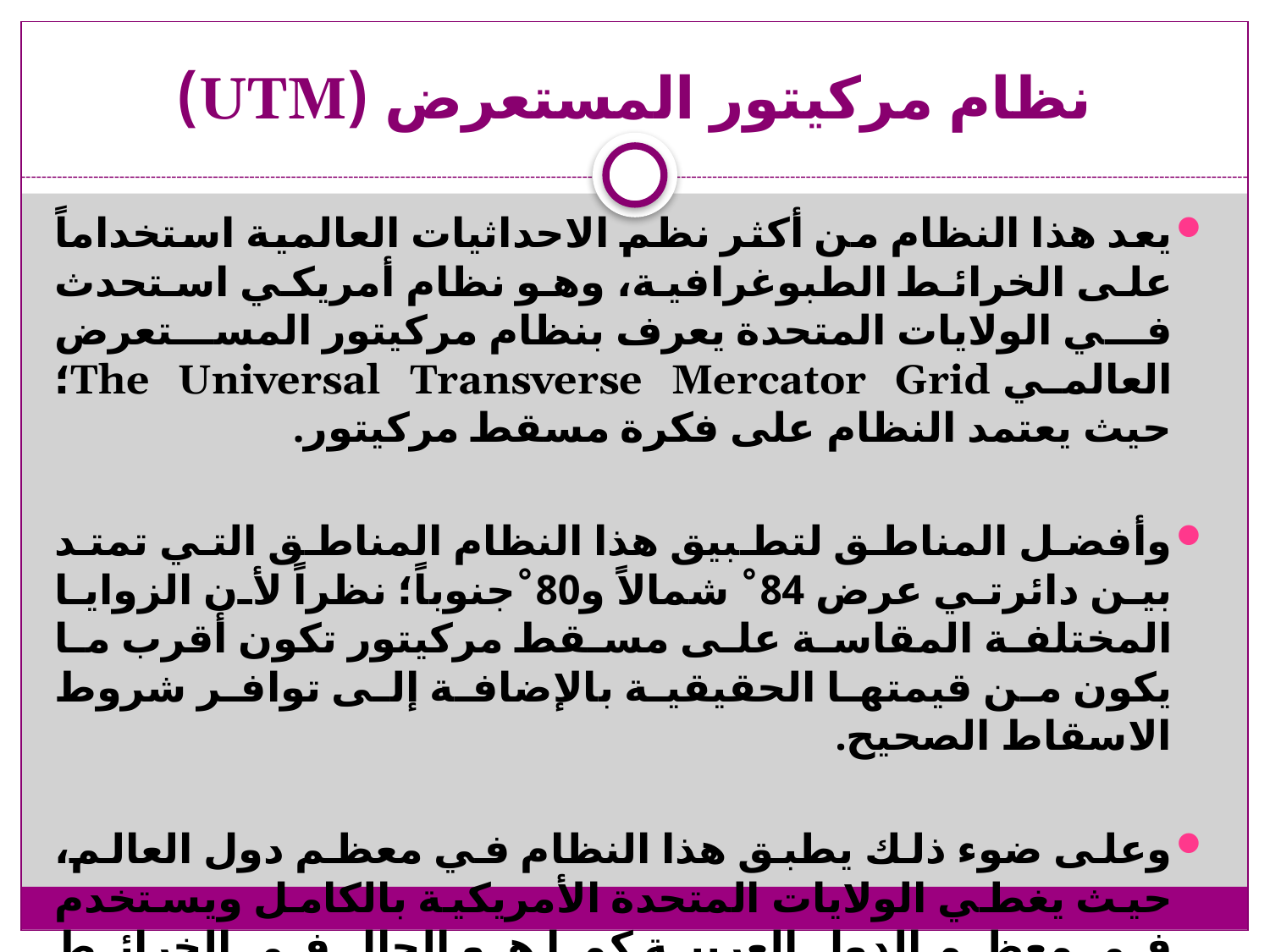

# نظام مركيتور المستعرض (UTM)
يعد هذا النظام من أكثر نظم الاحداثيات العالمية استخداماً على الخرائط الطبوغرافية، وهو نظام أمريكي استحدث في الولايات المتحدة يعرف بنظام مركيتور المستعرض العالمي The Universal Transverse Mercator Grid؛ حيث يعتمد النظام على فكرة مسقط مركيتور.

وأفضل المناطق لتطبيق هذا النظام المناطق التي تمتد بين دائرتي عرض 84˚ شمالاً و80˚جنوباً؛ نظراً لأن الزوايا المختلفة المقاسة على مسقط مركيتور تكون أقرب ما يكون من قيمتها الحقيقية بالإضافة إلى توافر شروط الاسقاط الصحيح.

وعلى ضوء ذلك يطبق هذا النظام في معظم دول العالم، حيث يغطي الولايات المتحدة الأمريكية بالكامل ويستخدم في معظم الدول العربية كما هو الحال في الخرائط الطبوغرافية السعودية والمصرية والكويتية والأردنية.